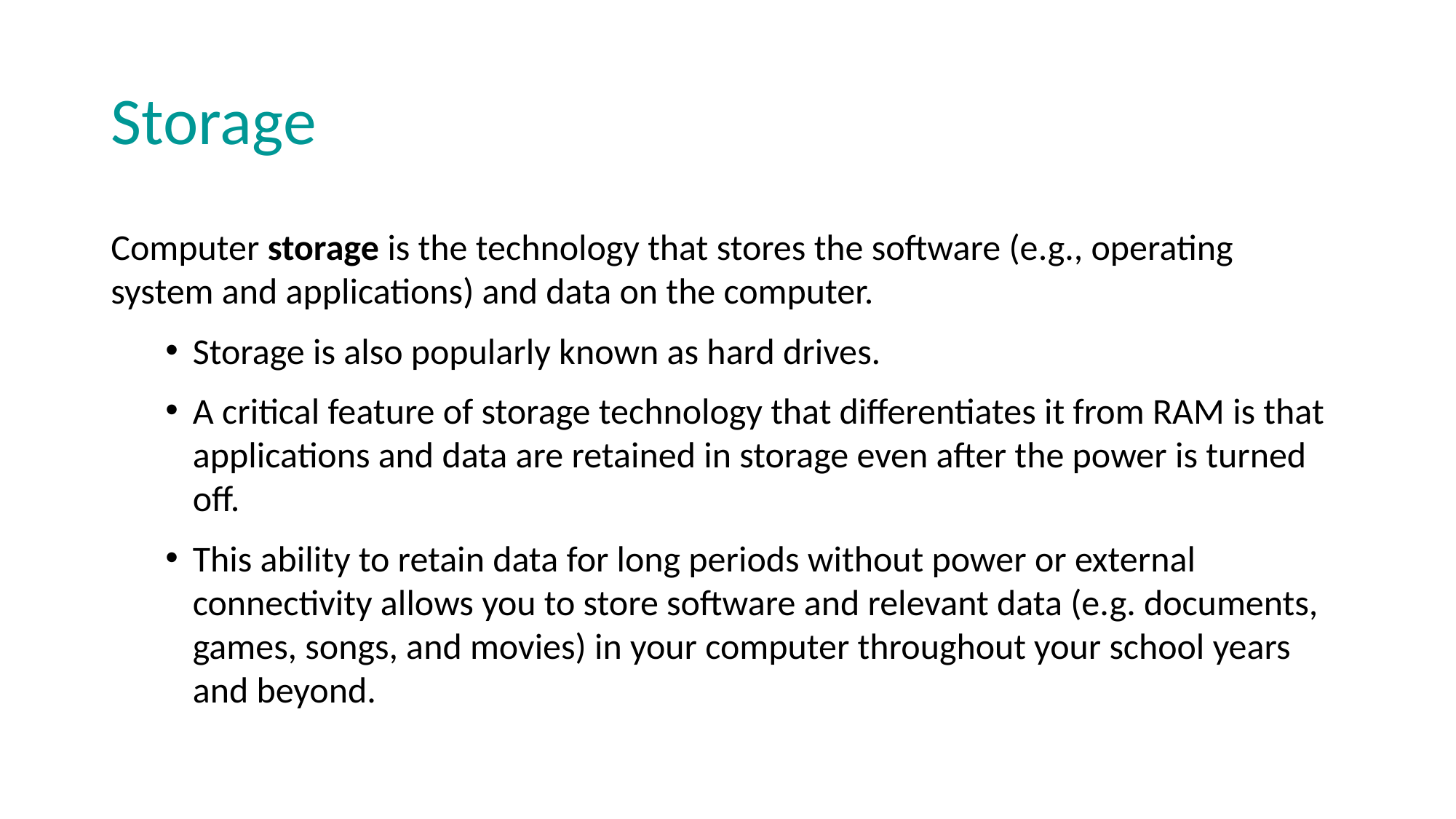

# Storage
Computer storage is the technology that stores the software (e.g., operating system and applications) and data on the computer.
Storage is also popularly known as hard drives.
A critical feature of storage technology that differentiates it from RAM is that applications and data are retained in storage even after the power is turned off.
This ability to retain data for long periods without power or external connectivity allows you to store software and relevant data (e.g. documents, games, songs, and movies) in your computer throughout your school years and beyond.